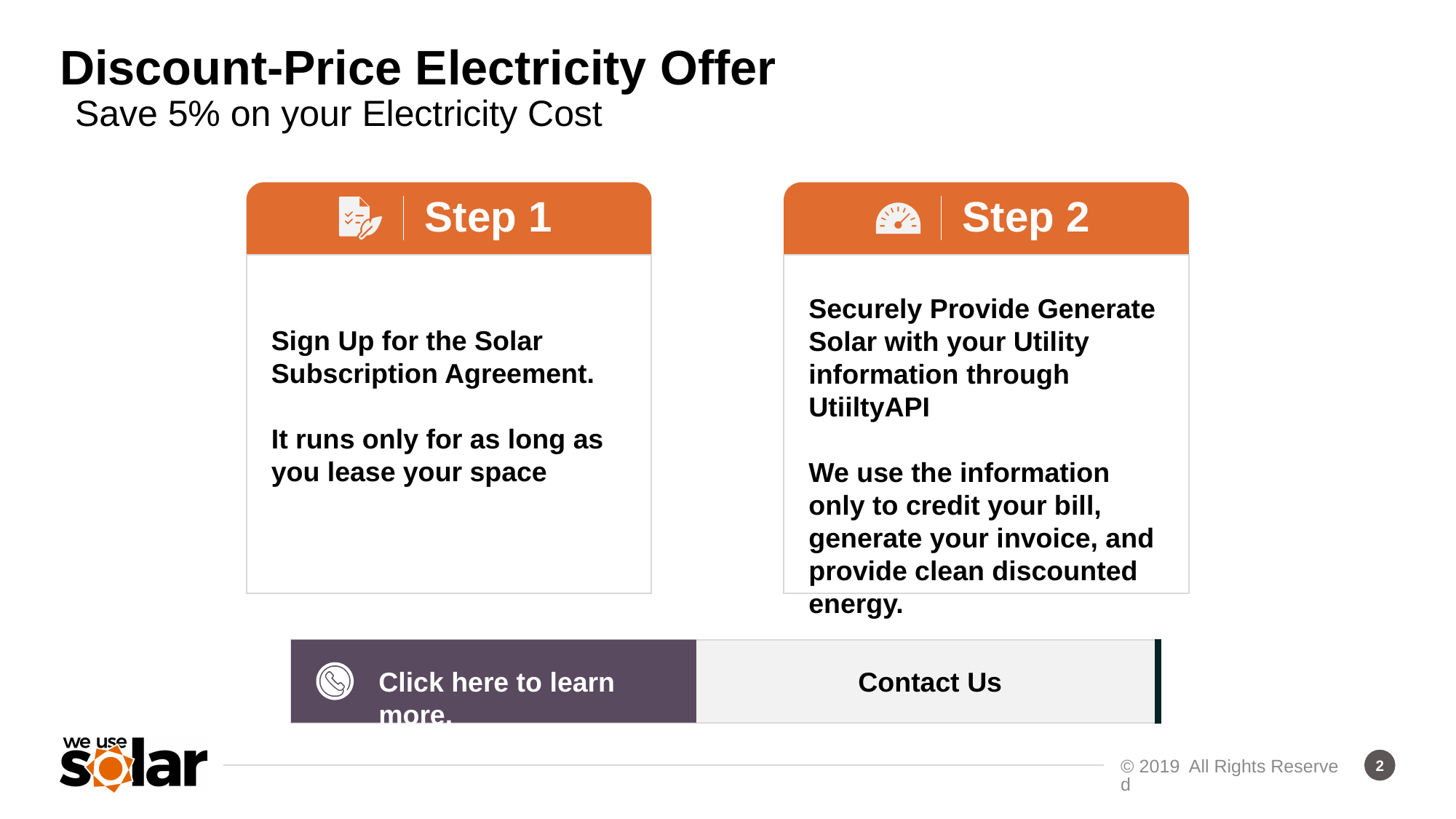

# Discount-Price Electricity Offer
Save 5% on your Electricity Cost

Step 1

Step 2

Sign Up for the Solar Subscription Agreement.

It runs only for as long as you lease your space
Securely Provide Generate Solar with your Utility information through UtiiltyAPI

We use the information only to credit your bill, generate your invoice, and provide clean discounted energy.

Click here to learn more.
Contact Us
2
© 2019  All Rights Reserved